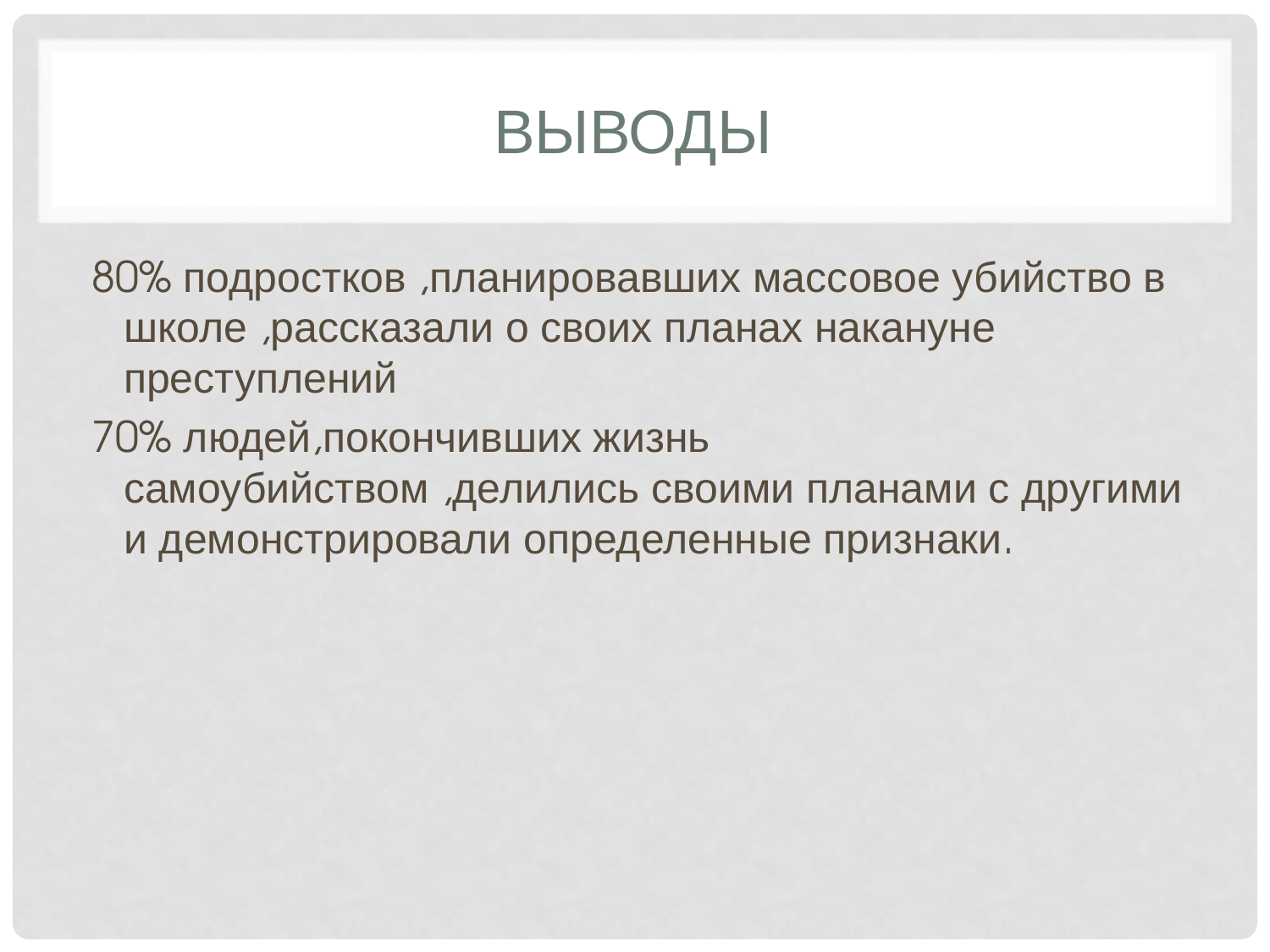

# Выводы
80% подростков ,планировавших массовое убийство в школе ,рассказали о своих планах накануне преступлений
70% людей,покончивших жизнь самоубийством ,делились своими планами с другими и демонстрировали определенные признаки.